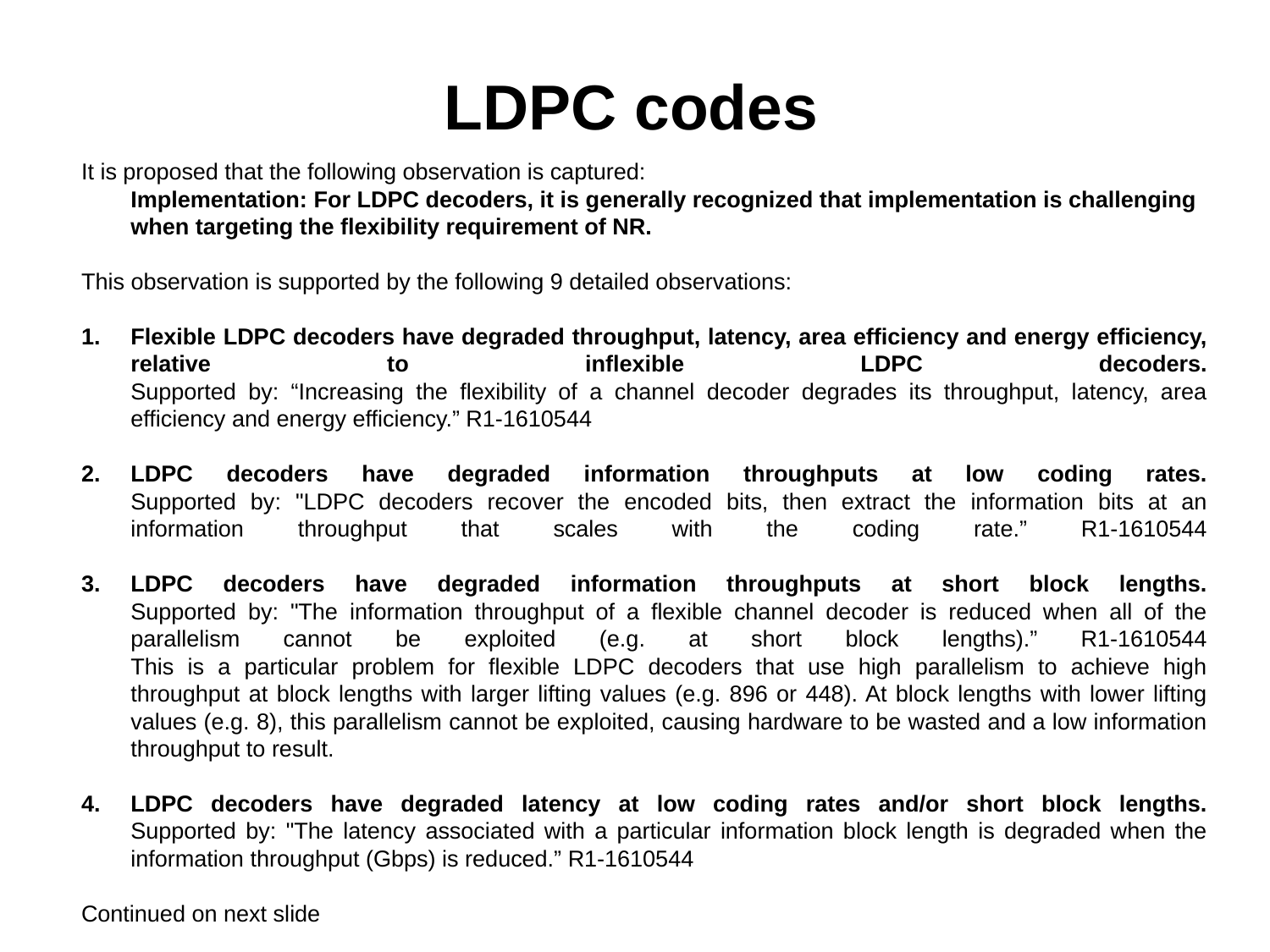

# LDPC codes
It is proposed that the following observation is captured:
Implementation: For LDPC decoders, it is generally recognized that implementation is challenging when targeting the flexibility requirement of NR.

This observation is supported by the following 9 detailed observations:

Flexible LDPC decoders have degraded throughput, latency, area efficiency and energy efficiency, relative to inflexible LDPC decoders.
Supported by: “Increasing the flexibility of a channel decoder degrades its throughput, latency, area efficiency and energy efficiency.” R1-1610544

LDPC decoders have degraded information throughputs at low coding rates.
Supported by: "LDPC decoders recover the encoded bits, then extract the information bits at an information throughput that scales with the coding rate.” R1-1610544
LDPC decoders have degraded information throughputs at short block lengths.
Supported by: "The information throughput of a flexible channel decoder is reduced when all of the parallelism cannot be exploited (e.g. at short block lengths).” R1-1610544
This is a particular problem for flexible LDPC decoders that use high parallelism to achieve high throughput at block lengths with larger lifting values (e.g. 896 or 448). At block lengths with lower lifting values (e.g. 8), this parallelism cannot be exploited, causing hardware to be wasted and a low information throughput to result.

LDPC decoders have degraded latency at low coding rates and/or short block lengths.
Supported by: "The latency associated with a particular information block length is degraded when the information throughput (Gbps) is reduced.” R1-1610544

Continued on next slide